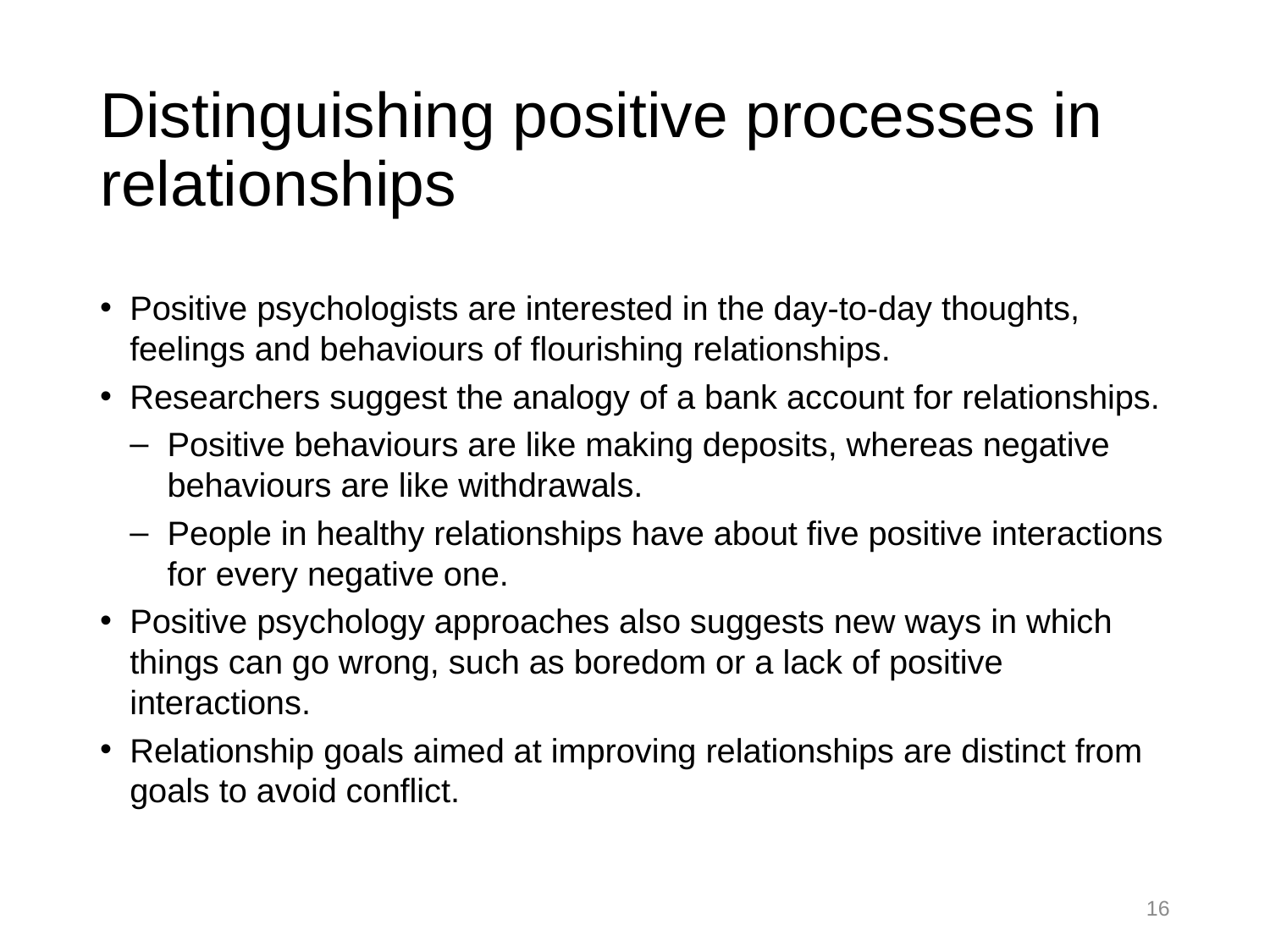

# Distinguishing positive processes in relationships
Positive psychologists are interested in the day-to-day thoughts, feelings and behaviours of flourishing relationships.
Researchers suggest the analogy of a bank account for relationships.
Positive behaviours are like making deposits, whereas negative behaviours are like withdrawals.
People in healthy relationships have about five positive interactions for every negative one.
Positive psychology approaches also suggests new ways in which things can go wrong, such as boredom or a lack of positive interactions.
Relationship goals aimed at improving relationships are distinct from goals to avoid conflict.
16